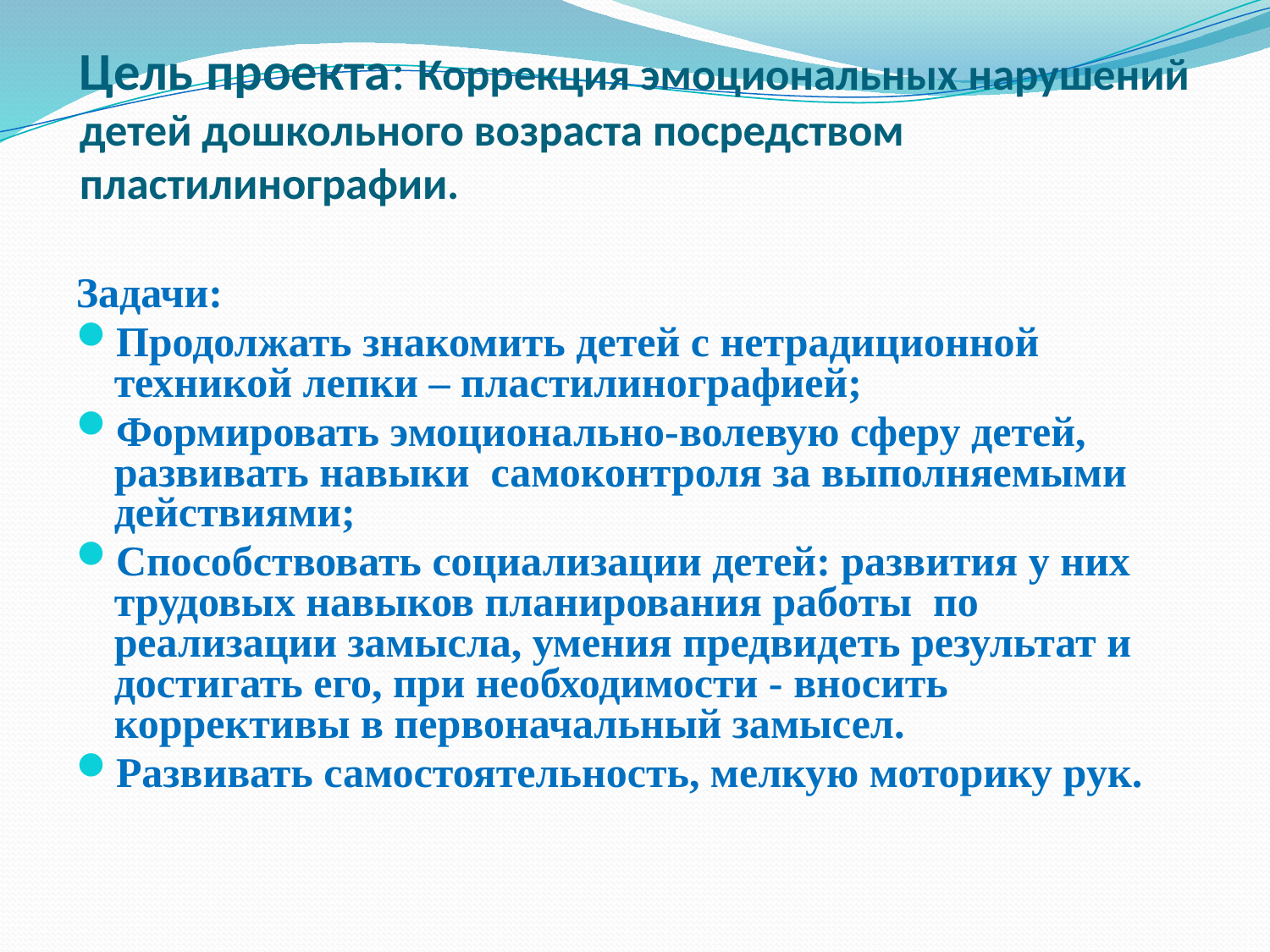

# Цель проекта: Коррекция эмоциональных нарушений детей дошкольного возраста посредством пластилинографии.
Задачи:
Продолжать знакомить детей с нетрадиционной техникой лепки – пластилинографией;
Формировать эмоционально-волевую сферу детей, развивать навыки  самоконтроля за выполняемыми действиями;
Способствовать социализации детей: развития у них трудовых навыков планирования работы  по реализации замысла, умения предвидеть результат и достигать его, при необходимости - вносить коррективы в первоначальный замысел.
Развивать самостоятельность, мелкую моторику рук.